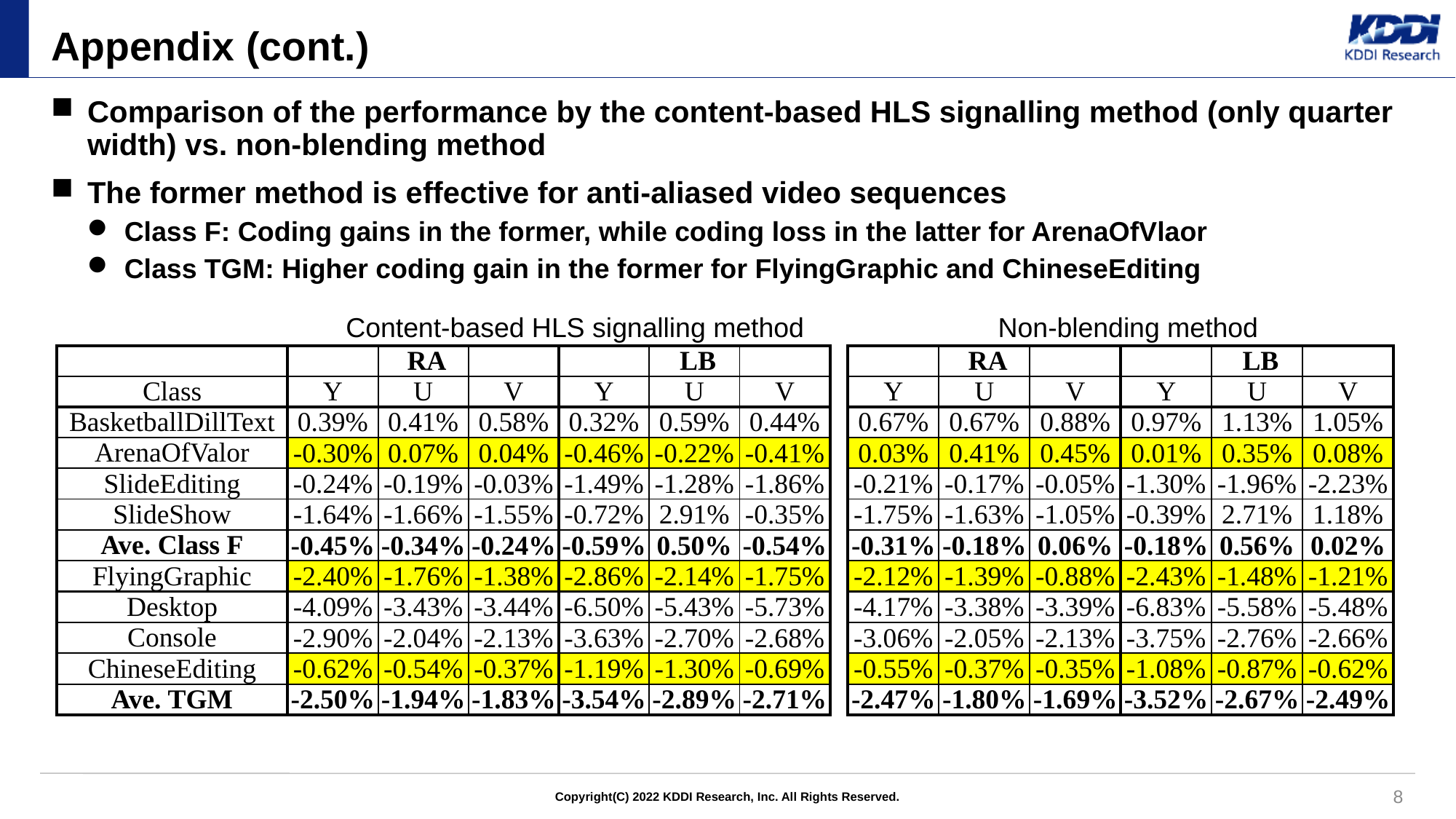

# Appendix (cont.)
Comparison of the performance by the content-based HLS signalling method (only quarter width) vs. non-blending method
The former method is effective for anti-aliased video sequences
Class F: Coding gains in the former, while coding loss in the latter for ArenaOfVlaor
Class TGM: Higher coding gain in the former for FlyingGraphic and ChineseEditing
Content-based HLS signalling method
Non-blending method
|  |  | RA |  |  | LB |  |
| --- | --- | --- | --- | --- | --- | --- |
| Class | Y | U | V | Y | U | V |
| BasketballDillText | 0.39% | 0.41% | 0.58% | 0.32% | 0.59% | 0.44% |
| ArenaOfValor | -0.30% | 0.07% | 0.04% | -0.46% | -0.22% | -0.41% |
| SlideEditing | -0.24% | -0.19% | -0.03% | -1.49% | -1.28% | -1.86% |
| SlideShow | -1.64% | -1.66% | -1.55% | -0.72% | 2.91% | -0.35% |
| Ave. Class F | -0.45% | -0.34% | -0.24% | -0.59% | 0.50% | -0.54% |
| FlyingGraphic | -2.40% | -1.76% | -1.38% | -2.86% | -2.14% | -1.75% |
| Desktop | -4.09% | -3.43% | -3.44% | -6.50% | -5.43% | -5.73% |
| Console | -2.90% | -2.04% | -2.13% | -3.63% | -2.70% | -2.68% |
| ChineseEditing | -0.62% | -0.54% | -0.37% | -1.19% | -1.30% | -0.69% |
| Ave. TGM | -2.50% | -1.94% | -1.83% | -3.54% | -2.89% | -2.71% |
|  | RA |  |  | LB |  |
| --- | --- | --- | --- | --- | --- |
| Y | U | V | Y | U | V |
| 0.67% | 0.67% | 0.88% | 0.97% | 1.13% | 1.05% |
| 0.03% | 0.41% | 0.45% | 0.01% | 0.35% | 0.08% |
| -0.21% | -0.17% | -0.05% | -1.30% | -1.96% | -2.23% |
| -1.75% | -1.63% | -1.05% | -0.39% | 2.71% | 1.18% |
| -0.31% | -0.18% | 0.06% | -0.18% | 0.56% | 0.02% |
| -2.12% | -1.39% | -0.88% | -2.43% | -1.48% | -1.21% |
| -4.17% | -3.38% | -3.39% | -6.83% | -5.58% | -5.48% |
| -3.06% | -2.05% | -2.13% | -3.75% | -2.76% | -2.66% |
| -0.55% | -0.37% | -0.35% | -1.08% | -0.87% | -0.62% |
| -2.47% | -1.80% | -1.69% | -3.52% | -2.67% | -2.49% |
8